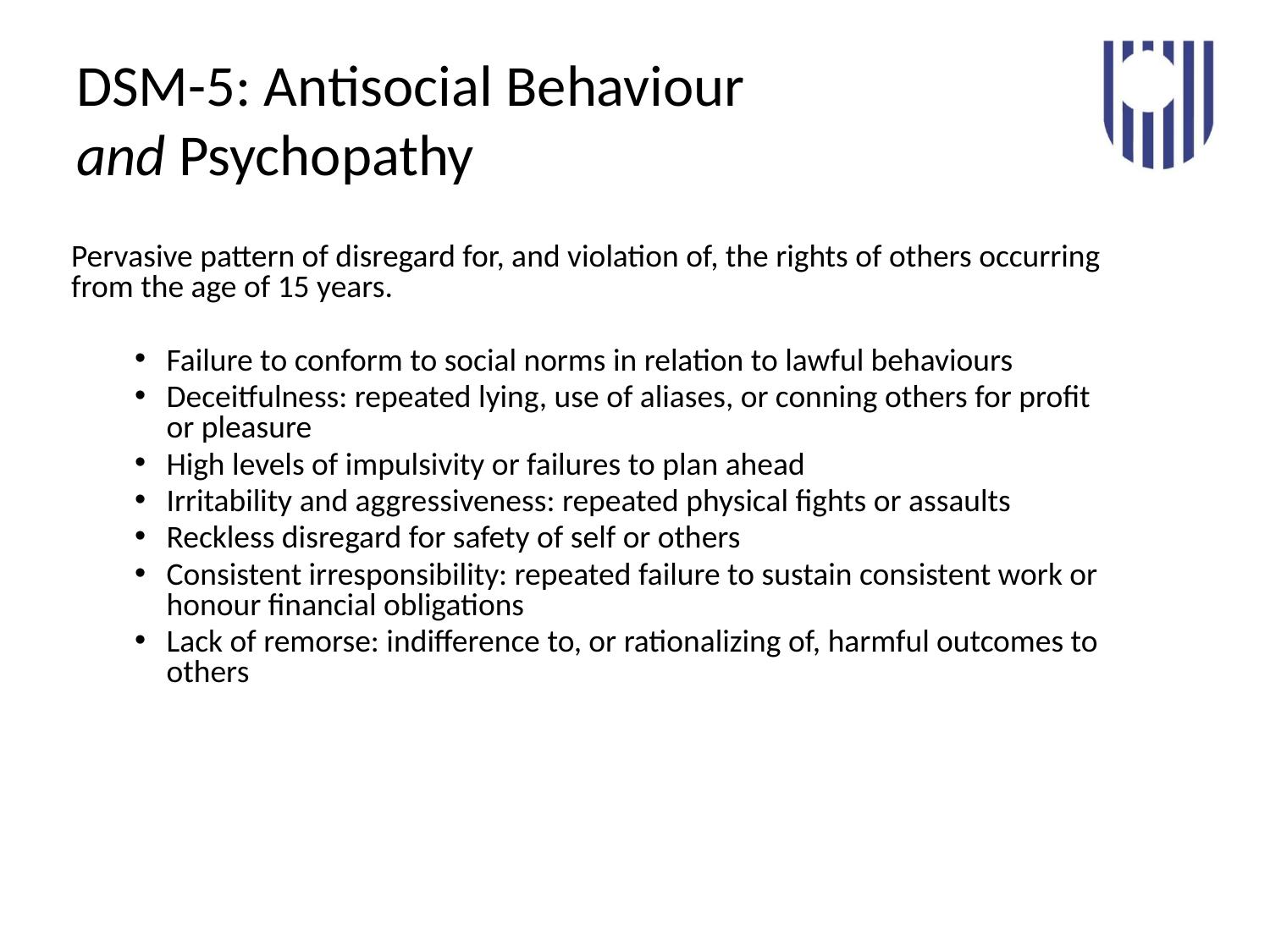

# DSM-5: Antisocial Behaviour and Psychopathy
Pervasive pattern of disregard for, and violation of, the rights of others occurring from the age of 15 years.

Failure to conform to social norms in relation to lawful behaviours
Deceitfulness: repeated lying, use of aliases, or conning others for profit or pleasure
High levels of impulsivity or failures to plan ahead
Irritability and aggressiveness: repeated physical fights or assaults
Reckless disregard for safety of self or others
Consistent irresponsibility: repeated failure to sustain consistent work or honour financial obligations
Lack of remorse: indifference to, or rationalizing of, harmful outcomes to others